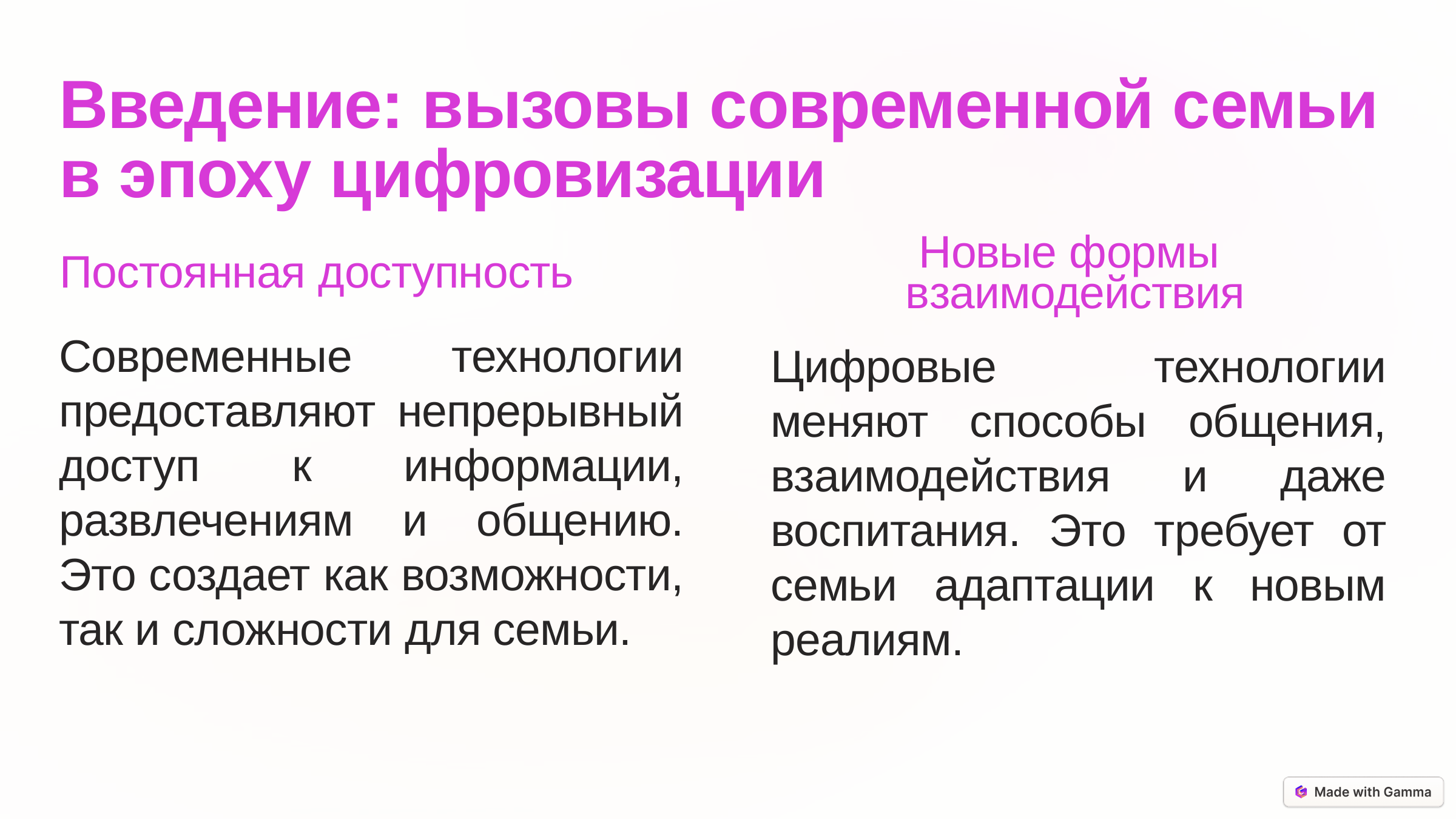

Введение: вызовы современной семьи в эпоху цифровизации
Новые формы
взаимодействия
Постоянная доступность
Современные технологии предоставляют непрерывный доступ к информации, развлечениям и общению. Это создает как возможности, так и сложности для семьи.
Цифровые технологии меняют способы общения, взаимодействия и даже воспитания. Это требует от семьи адаптации к новым реалиям.